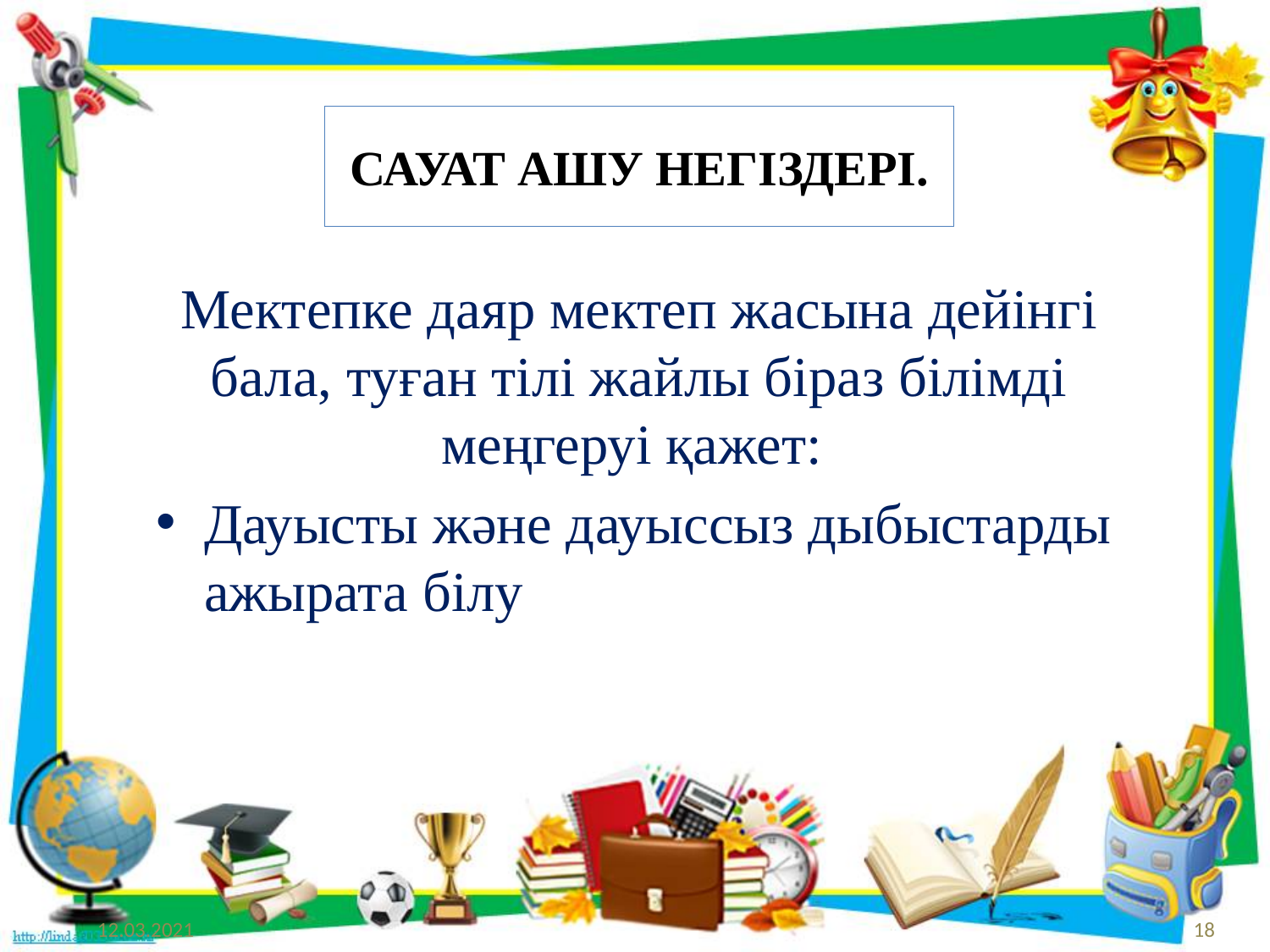

# САУАТ АШУ НЕГІЗДЕРІ.
Мектепке даяр мектеп жасына дейінгі бала, туған тілі жайлы біраз білімді меңгеруі қажет:
Дауысты және дауыссыз дыбыстарды ажырата білу